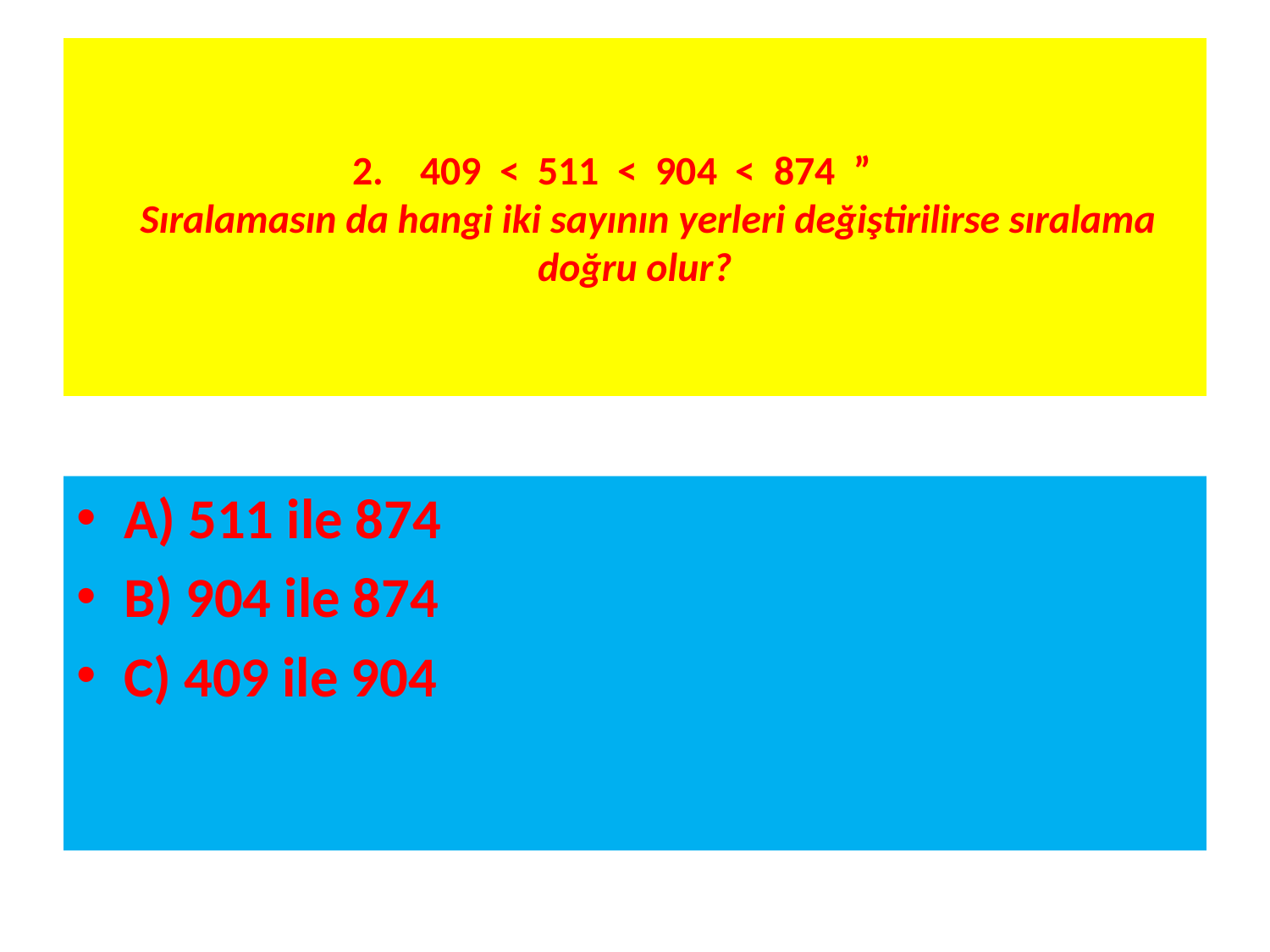

# 2.    409  <  511  <  904  <  874  ” Sıralamasın da hangi iki sayının yerleri değiştirilirse sıralama doğru olur?
A) 511 ile 874
B) 904 ile 874
C) 409 ile 904